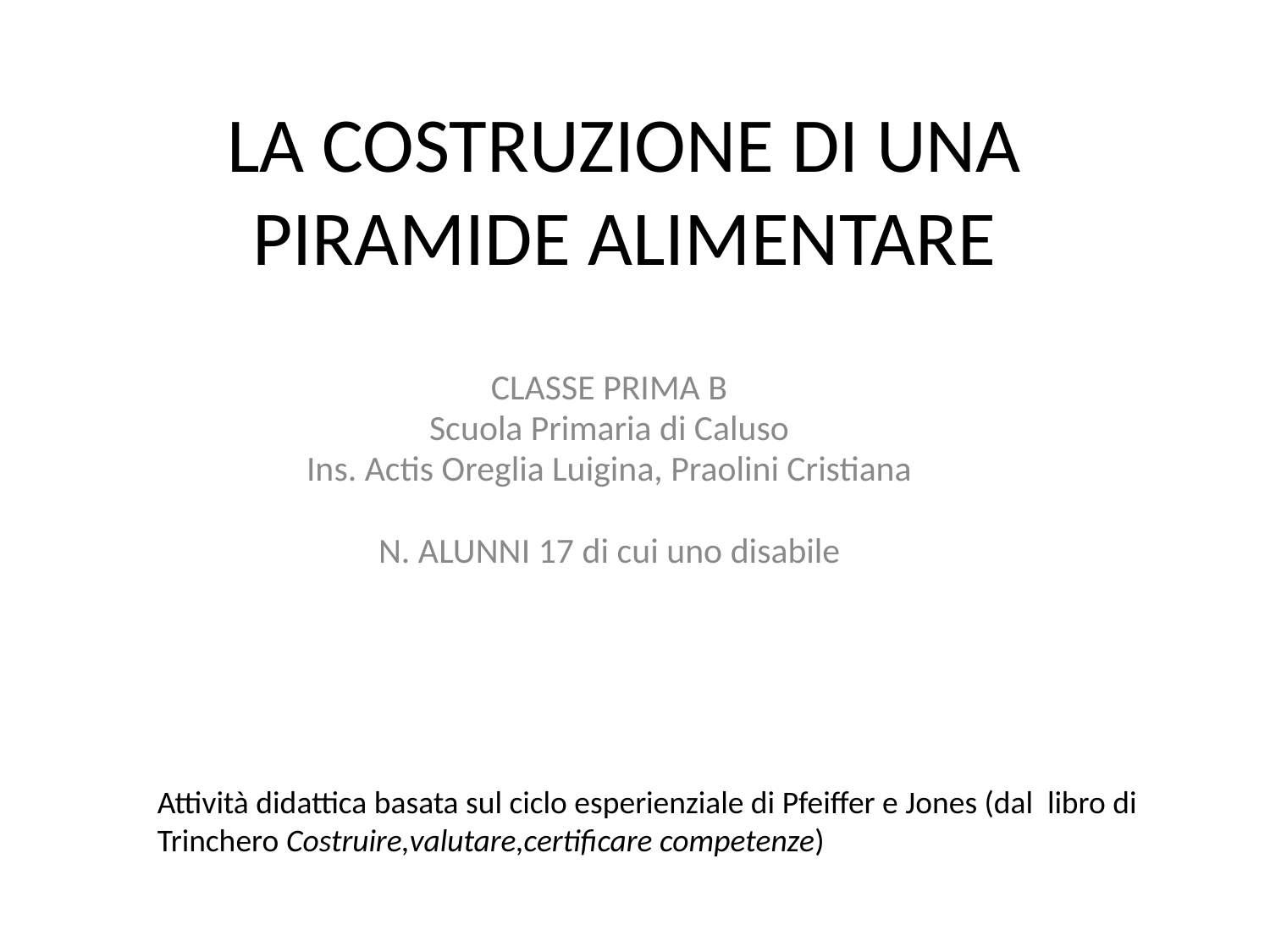

# LA COSTRUZIONE DI UNA PIRAMIDE ALIMENTARE
CLASSE PRIMA B
Scuola Primaria di Caluso
Ins. Actis Oreglia Luigina, Praolini Cristiana

N. ALUNNI 17 di cui uno disabile

Attività didattica basata sul ciclo esperienziale di Pfeiffer e Jones (dal  libro di  Trinchero Costruire,valutare,certificare competenze)